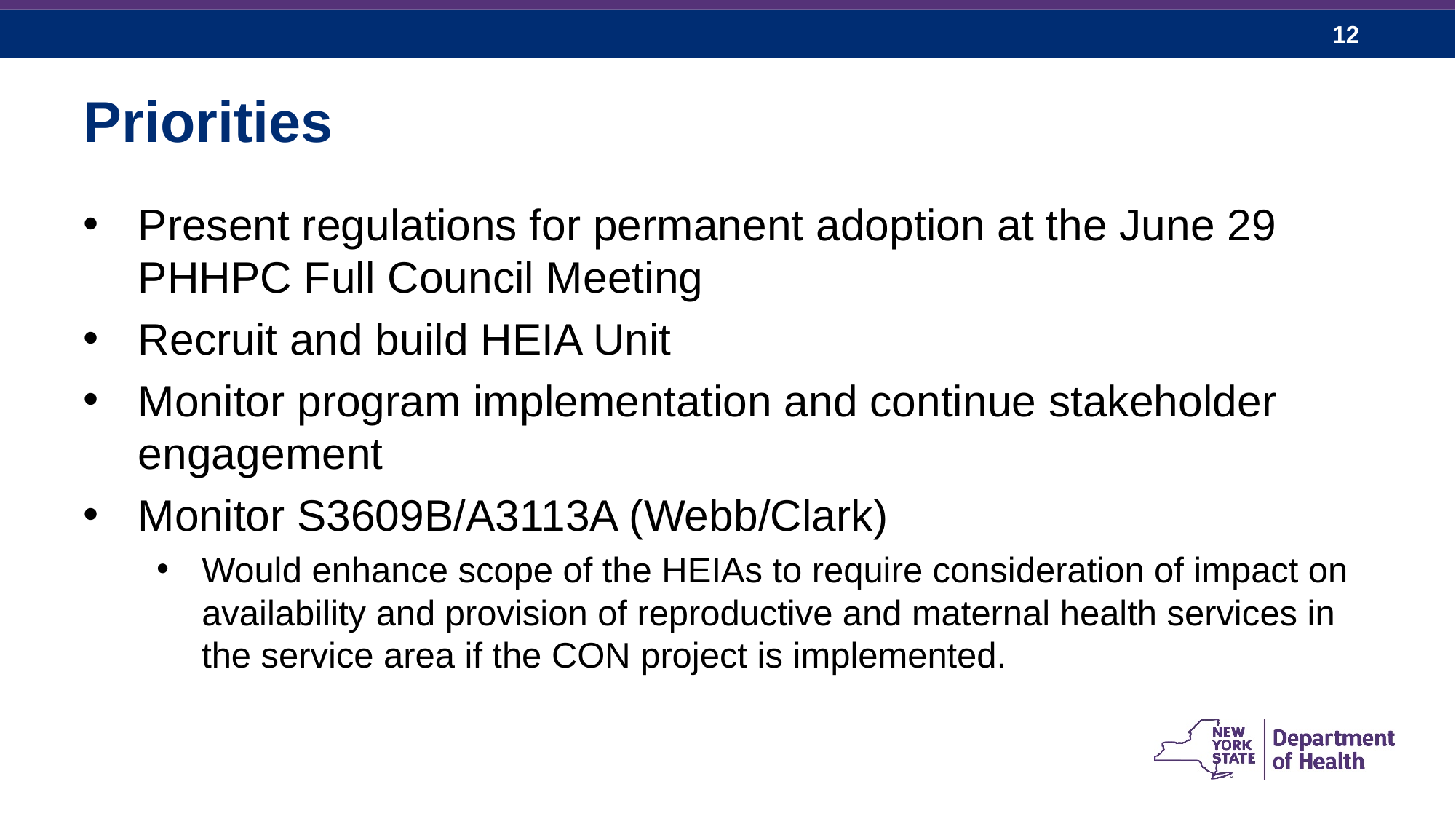

# Priorities
Present regulations for permanent adoption at the June 29 PHHPC Full Council Meeting
Recruit and build HEIA Unit
Monitor program implementation and continue stakeholder engagement
Monitor S3609B/A3113A (Webb/Clark)
Would enhance scope of the HEIAs to require consideration of impact on availability and provision of reproductive and maternal health services in the service area if the CON project is implemented.